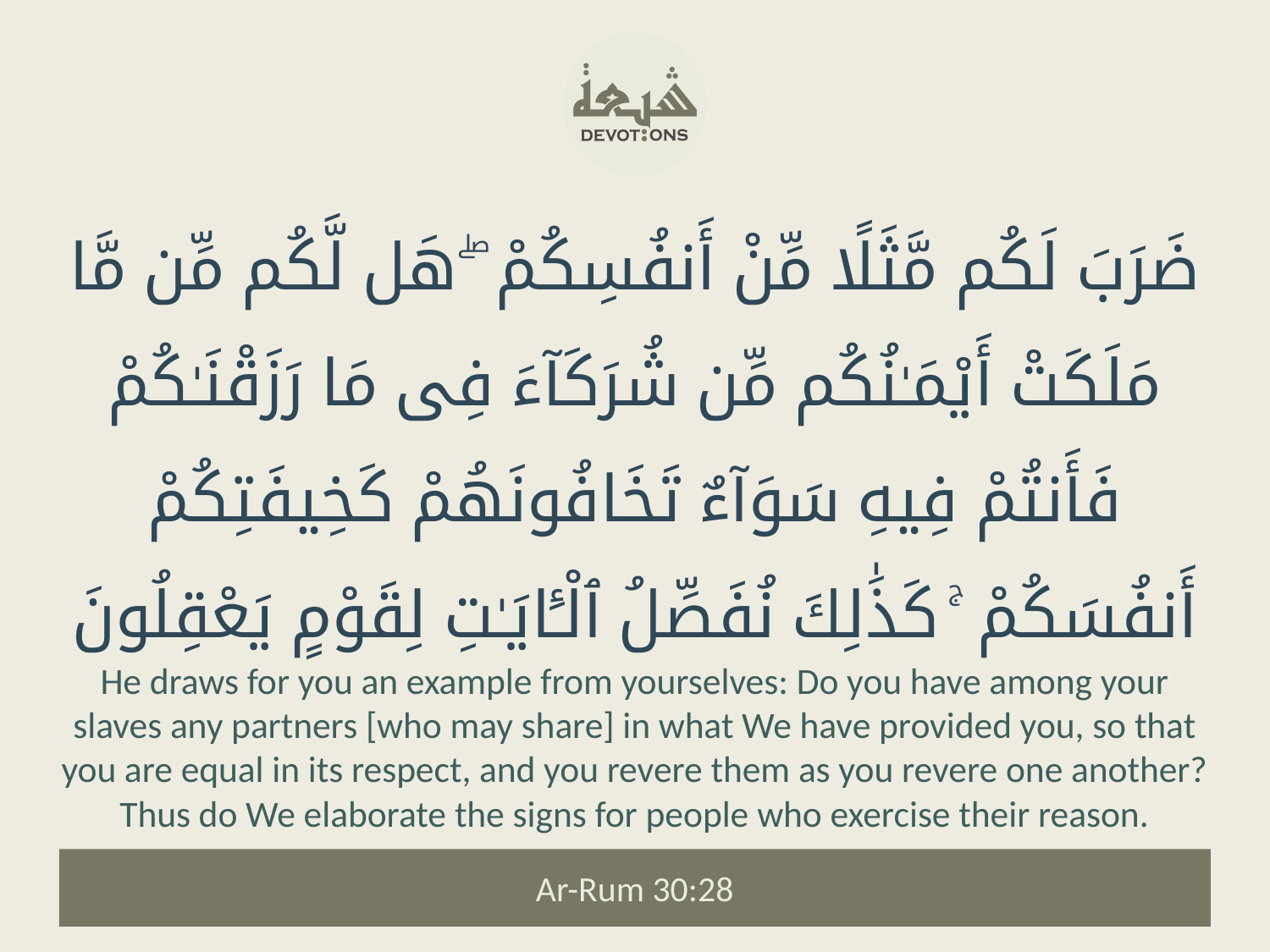

ضَرَبَ لَكُم مَّثَلًا مِّنْ أَنفُسِكُمْ ۖ هَل لَّكُم مِّن مَّا مَلَكَتْ أَيْمَـٰنُكُم مِّن شُرَكَآءَ فِى مَا رَزَقْنَـٰكُمْ فَأَنتُمْ فِيهِ سَوَآءٌ تَخَافُونَهُمْ كَخِيفَتِكُمْ أَنفُسَكُمْ ۚ كَذَٰلِكَ نُفَصِّلُ ٱلْـَٔايَـٰتِ لِقَوْمٍ يَعْقِلُونَ
He draws for you an example from yourselves: Do you have among your slaves any partners [who may share] in what We have provided you, so that you are equal in its respect, and you revere them as you revere one another? Thus do We elaborate the signs for people who exercise their reason.
Ar-Rum 30:28